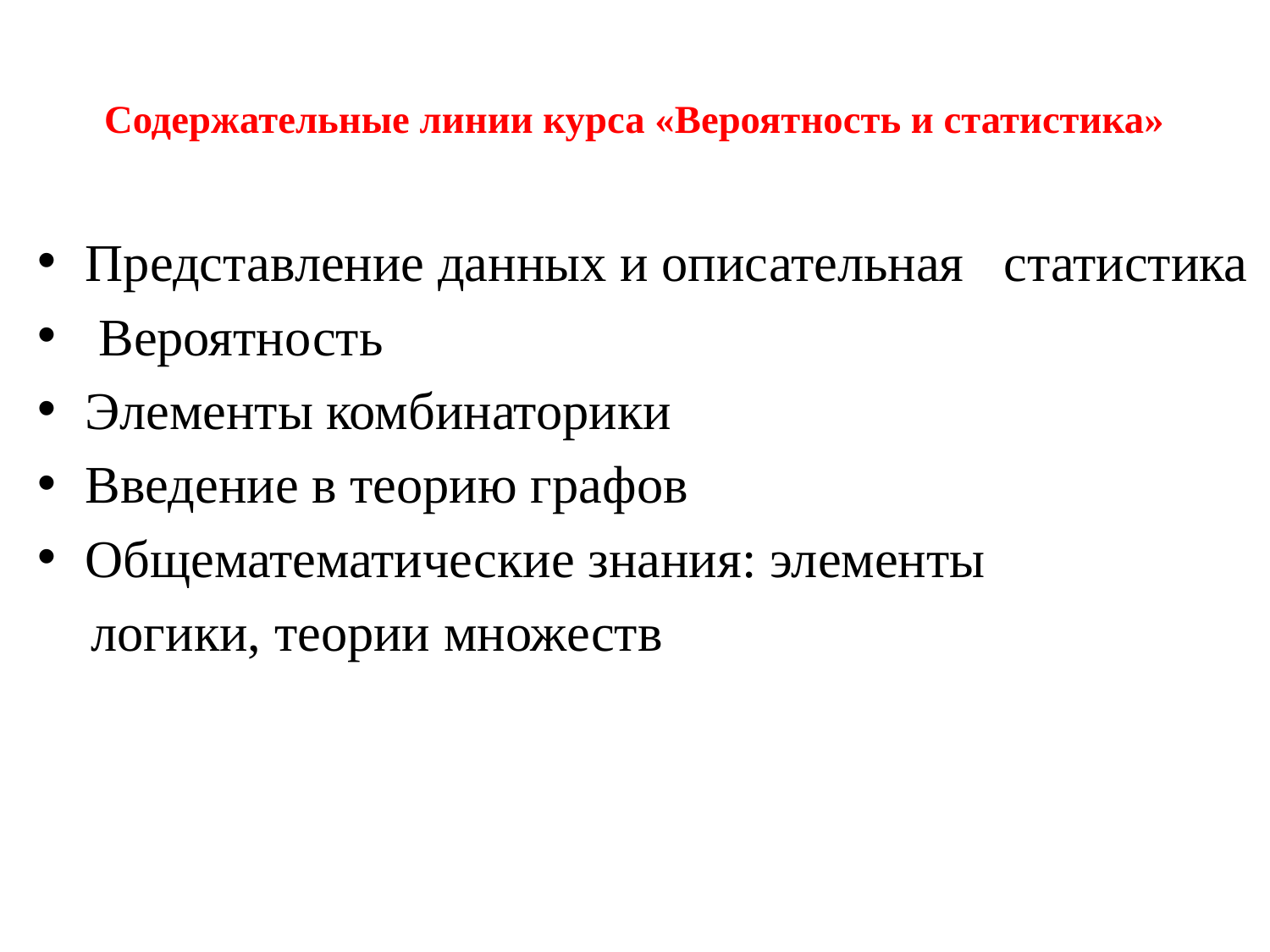

# Содержательные линии курса «Вероятность и статистика»
Представление данных и описательная   статистика
 Вероятность
Элементы комбинаторики
Введение в теорию графов
Общематематические знания: элементы
    логики, теории множеств